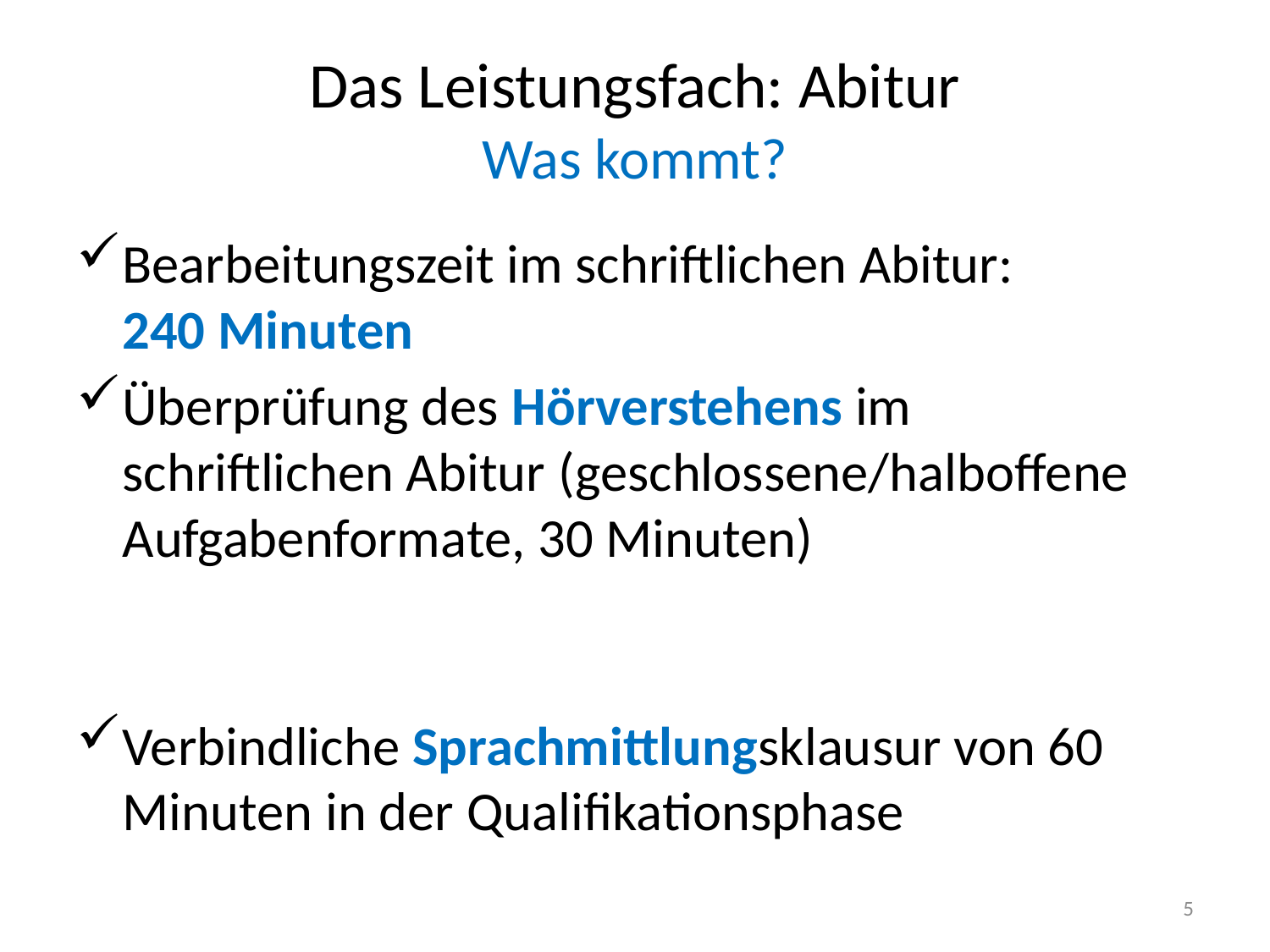

# Das Leistungsfach: Abitur Was kommt?
Bearbeitungszeit im schriftlichen Abitur:
240 Minuten
Überprüfung des Hörverstehens im schriftlichen Abitur (geschlossene/halboffene Aufgabenformate, 30 Minuten)
Verbindliche Sprachmittlungsklausur von 60 Minuten in der Qualifikationsphase

5